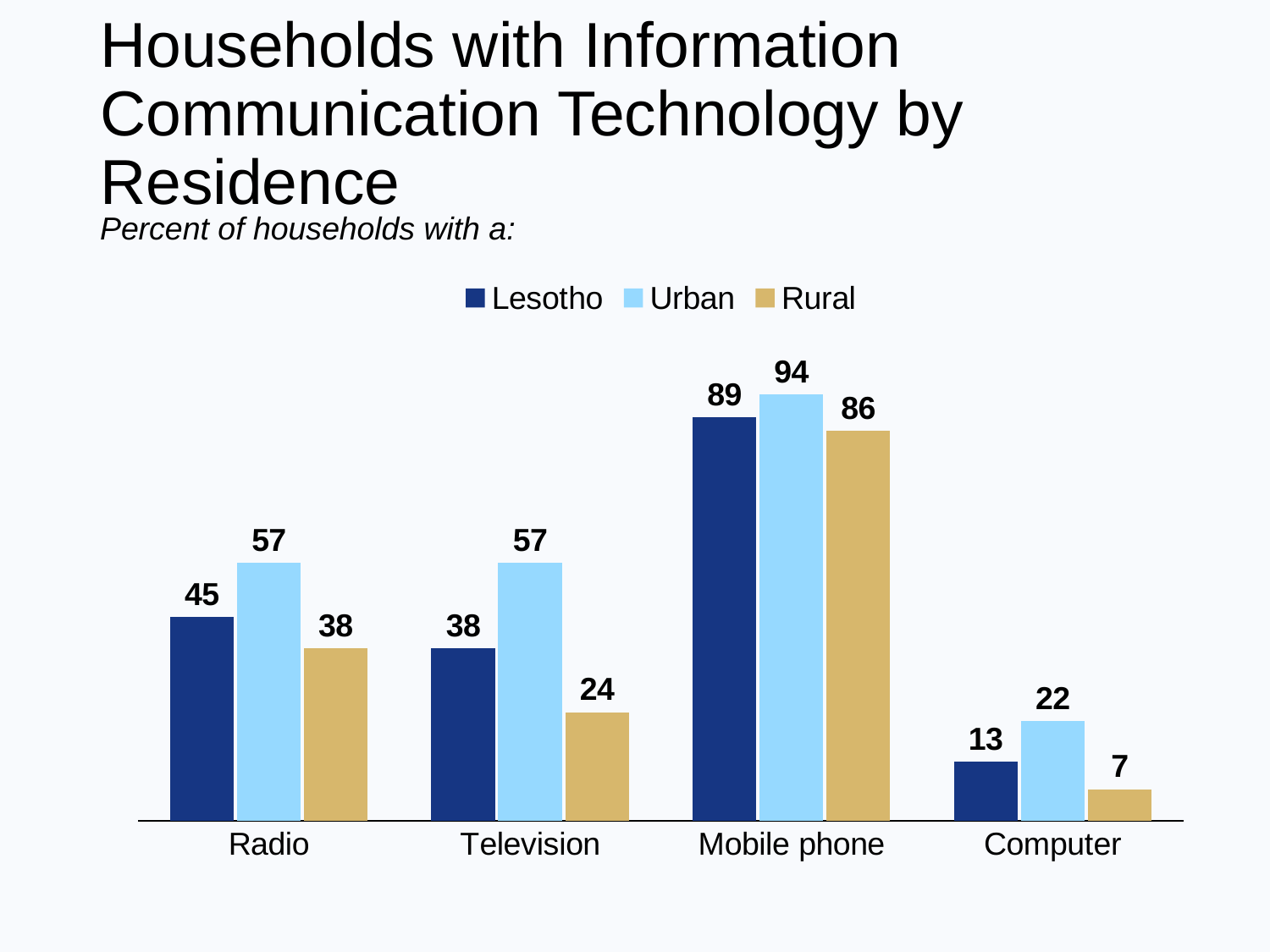

# Households with Information Communication Technology by Residence
Percent of households with a:

### Chart

| Category | Lesotho | Urban | Rural |
|---|---|---|---|
| Radio | 45.0 | 57.0 | 38.0 |
| Television | 38.0 | 57.0 | 24.0 |
| Mobile phone | 89.0 | 94.0 | 86.0 |
| Computer | 13.0 | 22.0 | 7.0 |